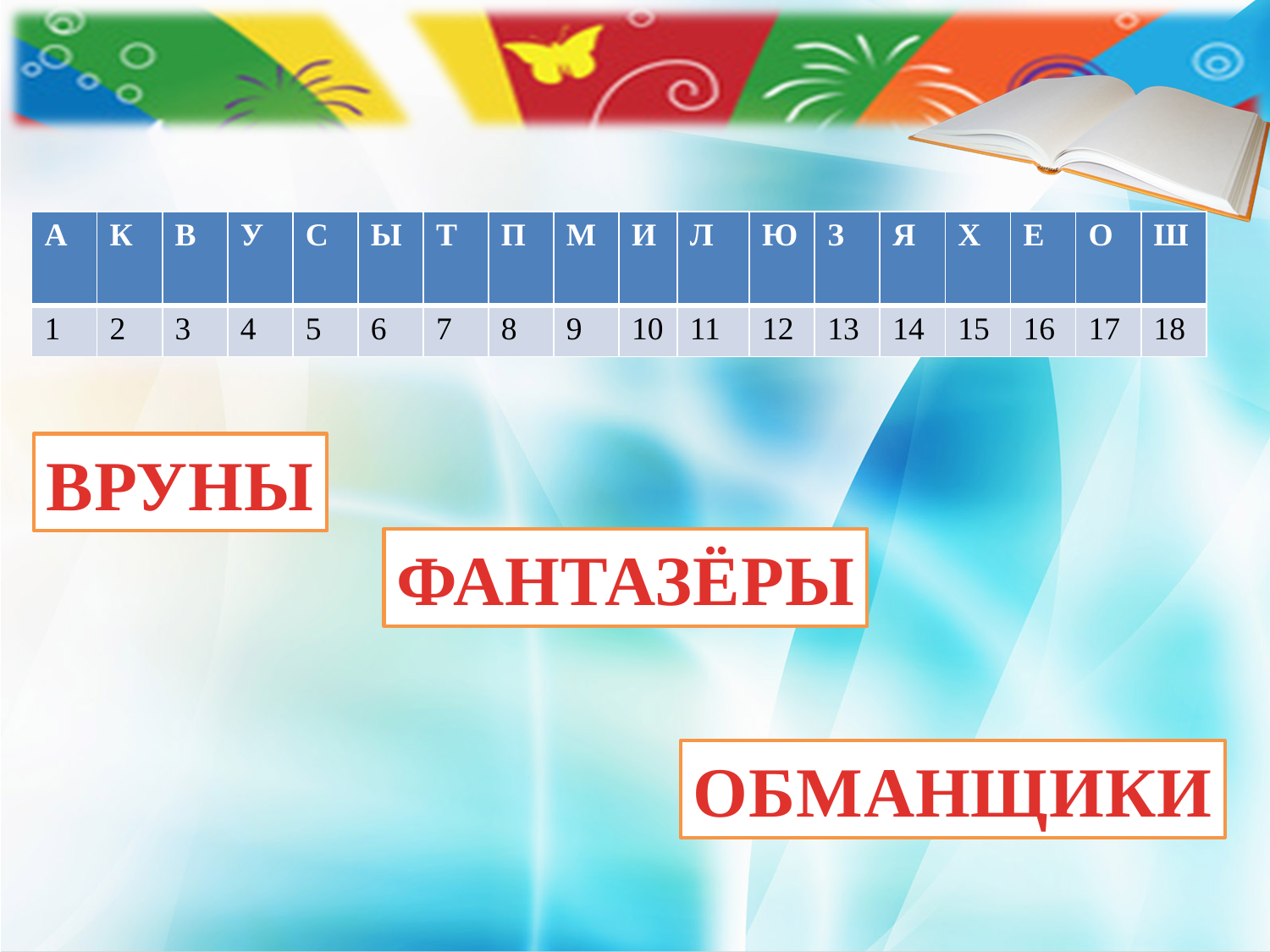

| А | К | В | У | С | Ы | Т | П | М | И | Л | Ю | З | Я | Х | Е | О | Ш |
| --- | --- | --- | --- | --- | --- | --- | --- | --- | --- | --- | --- | --- | --- | --- | --- | --- | --- |
| 1 | 2 | 3 | 4 | 5 | 6 | 7 | 8 | 9 | 10 | 11 | 12 | 13 | 14 | 15 | 16 | 17 | 18 |
ВРУНЫ
ФАНТАЗЁРЫ
ОБМАНЩИКИ